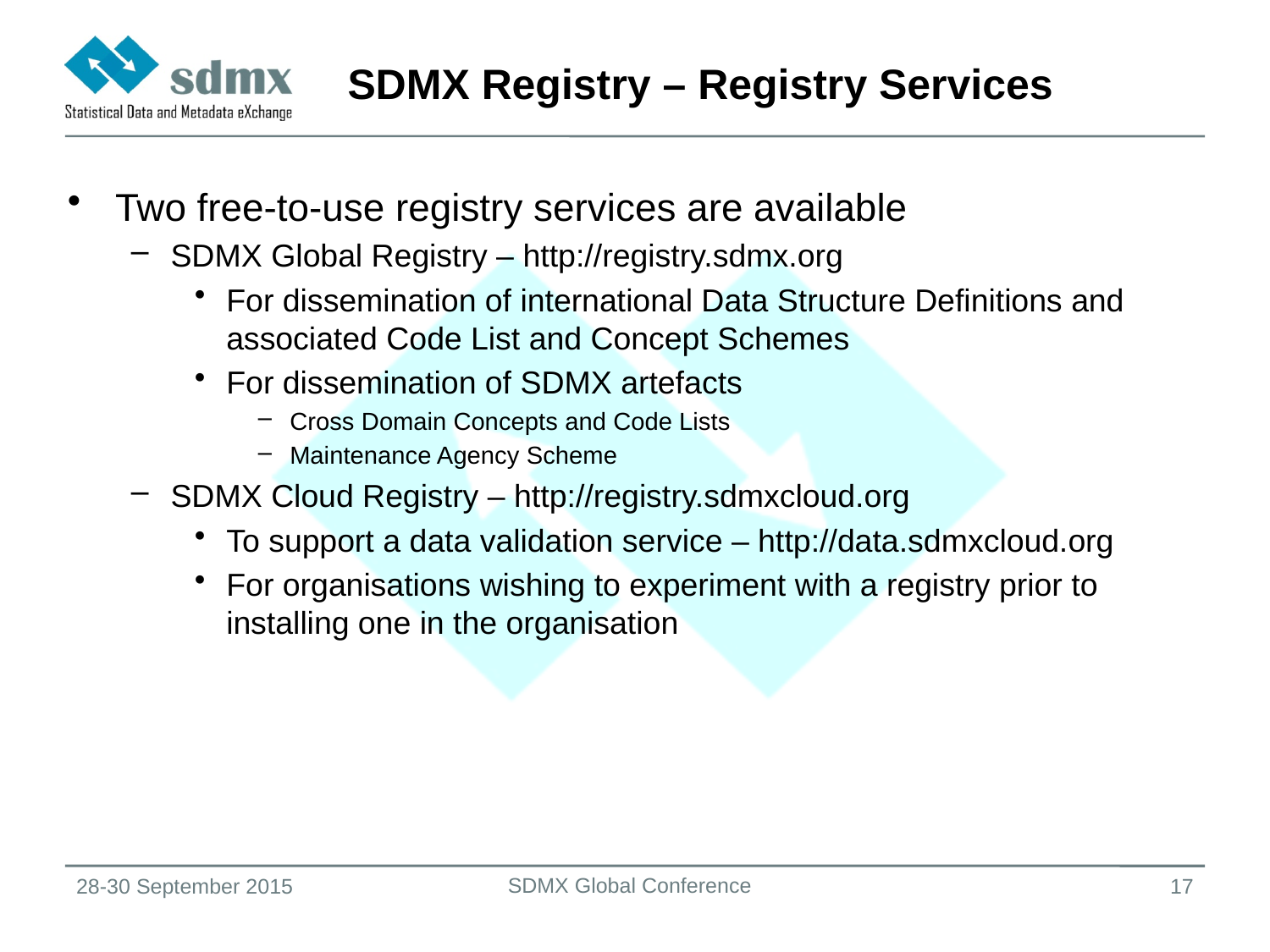

# SDMX Registry – Registry Services
Two free-to-use registry services are available
SDMX Global Registry – http://registry.sdmx.org
For dissemination of international Data Structure Definitions and associated Code List and Concept Schemes
For dissemination of SDMX artefacts
Cross Domain Concepts and Code Lists
Maintenance Agency Scheme
SDMX Cloud Registry – http://registry.sdmxcloud.org
To support a data validation service – http://data.sdmxcloud.org
For organisations wishing to experiment with a registry prior to installing one in the organisation

SDMX Global Conference
28-30 September 2015
17